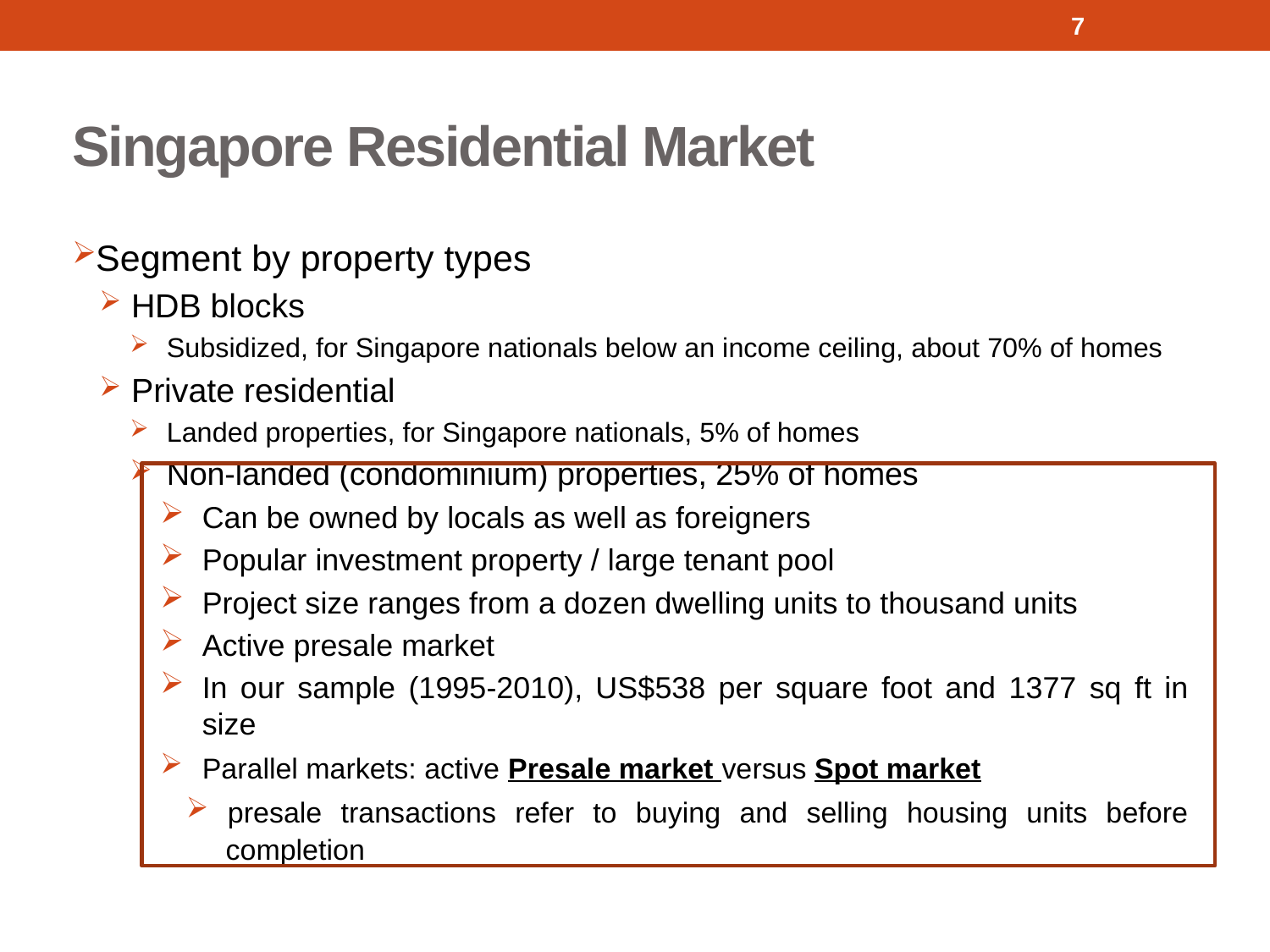

7
# Singapore Residential Market
Segment by property types
HDB blocks
Subsidized, for Singapore nationals below an income ceiling, about 70% of homes
Private residential
Landed properties, for Singapore nationals, 5% of homes
Non-landed (condominium) properties, 25% of homes
Can be owned by locals as well as foreigners
Popular investment property / large tenant pool
Project size ranges from a dozen dwelling units to thousand units
Active presale market
In our sample (1995-2010), US$538 per square foot and 1377 sq ft in size
Parallel markets: active Presale market versus Spot market
presale transactions refer to buying and selling housing units before completion